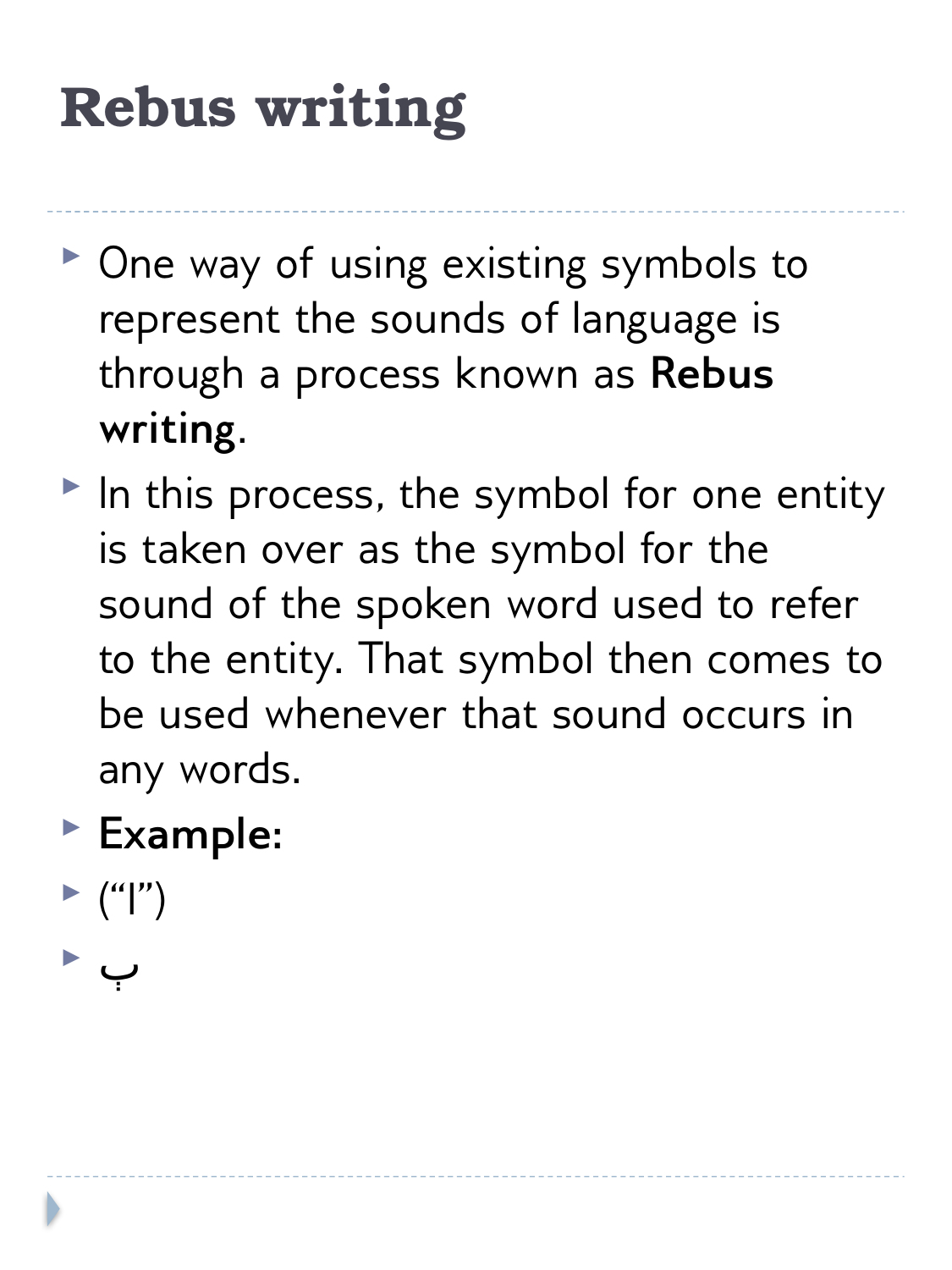

# Rebus writing
One way of using existing symbols to represent the sounds of language is through a process known as Rebus writing.
In this process, the symbol for one entity is taken over as the symbol for the sound of the spoken word used to refer to the entity. That symbol then comes to be used whenever that sound occurs in any words.
Example:
(“I”)
ﭒ